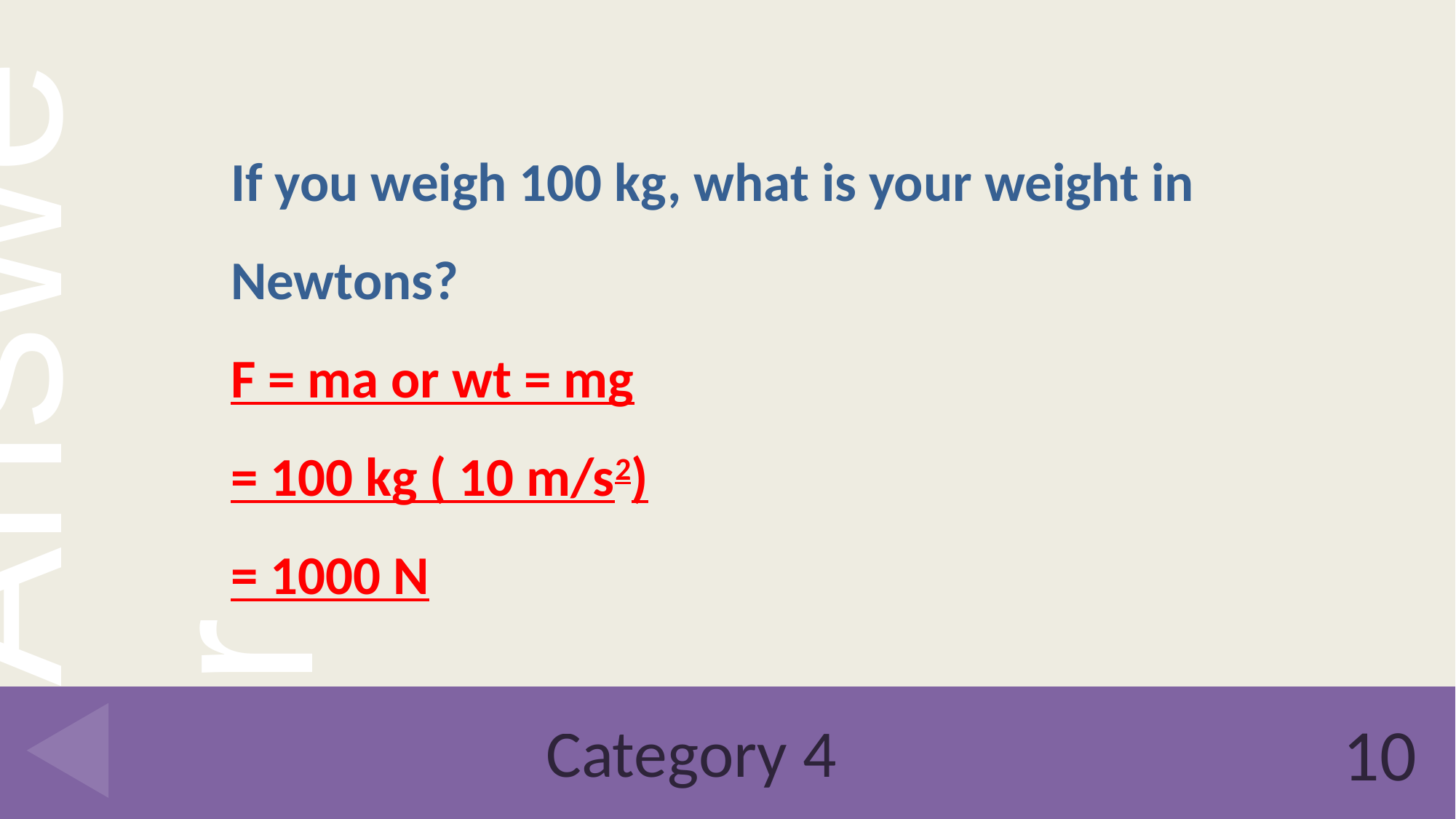

If you weigh 100 kg, what is your weight in Newtons?
F = ma or wt = mg
= 100 kg ( 10 m/s2)
= 1000 N
# Category 4
10